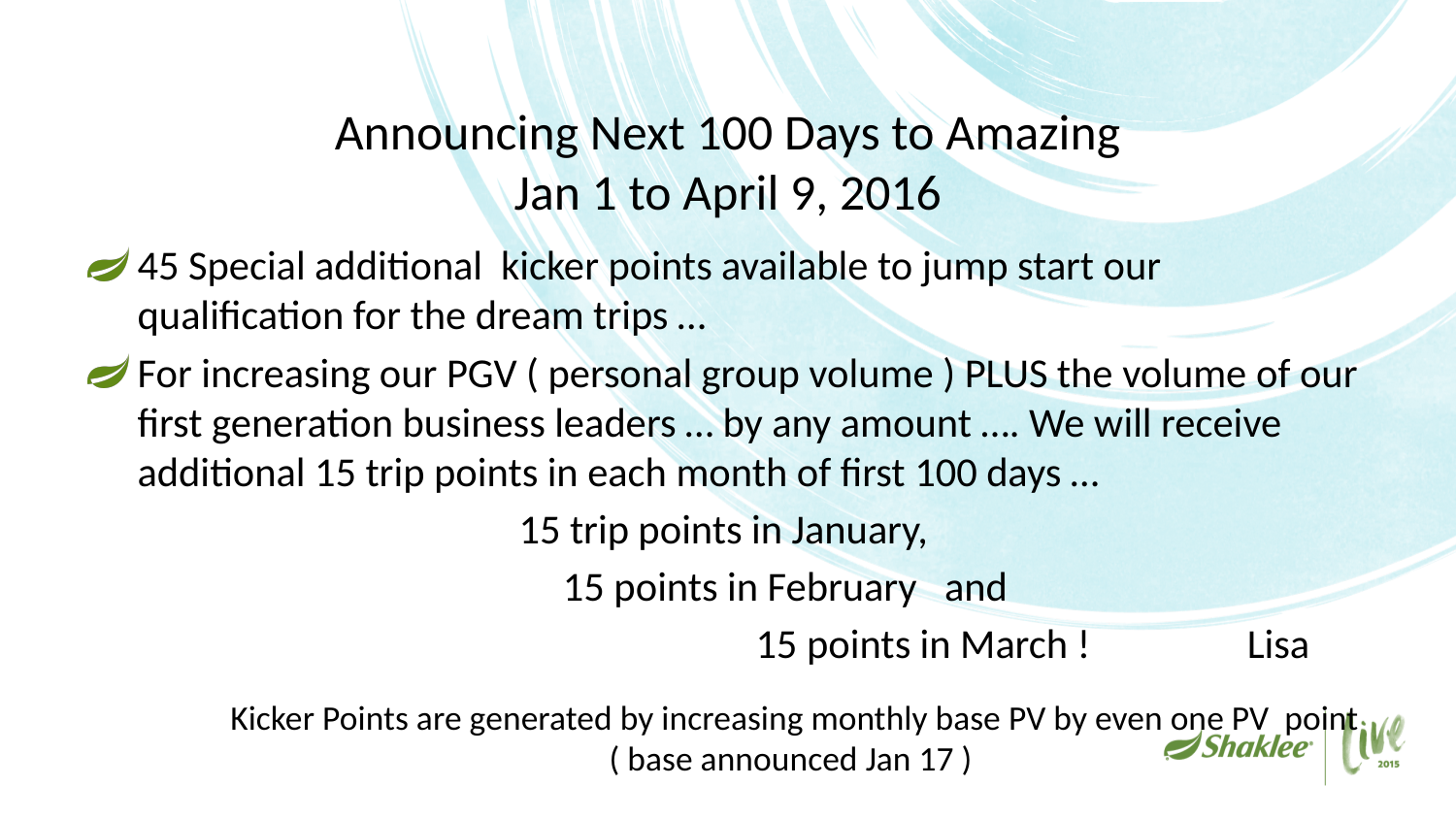

# Announcing Next 100 Days to Amazing Jan 1 to April 9, 2016
45 Special additional  kicker points available to jump start our qualification for the dream trips …
For increasing our PGV ( personal group volume ) PLUS the volume of our first generation business leaders … by any amount …. We will receive additional 15 trip points in each month of first 100 days …
15 trip points in January,
	15 points in February   and
					15 points in March !                 Lisa

Kicker Points are generated by increasing monthly base PV by even one PV  point	( base announced Jan 17 )